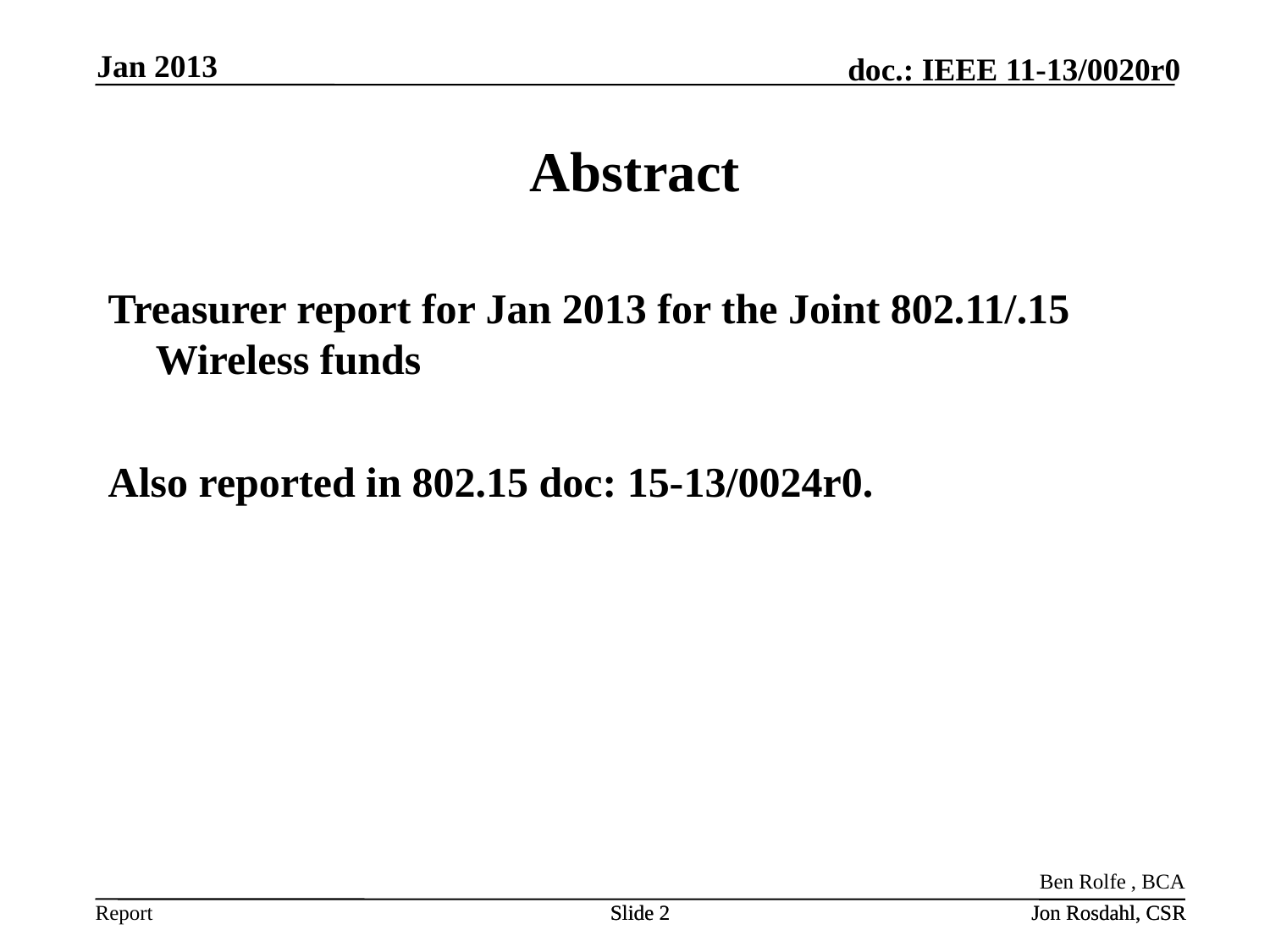

Jan 2013
# Abstract
Treasurer report for Jan 2013 for the Joint 802.11/.15 Wireless funds

Also reported in 802.15 doc: 15-13/0024r0.

Ben Rolfe , BCA
Slide 2
Slide 2
Jon Rosdahl, CSR
Jon Rosdahl, CSR